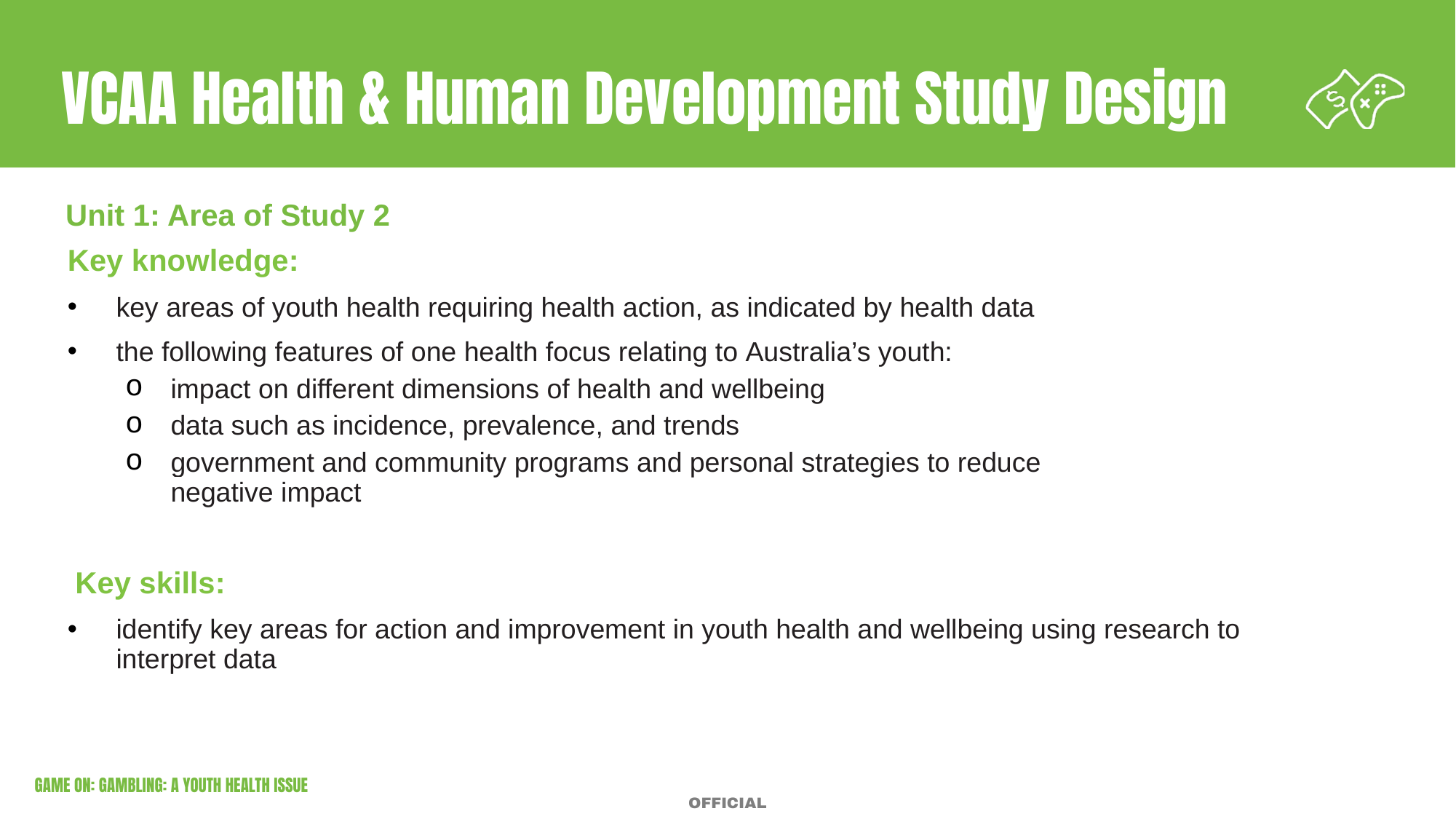

VCAA Health & Human Development Study Design
Unit 1: Area of Study 2
Key knowledge:
key areas of youth health requiring health action, as indicated by health data
the following features of one health focus relating to Australia’s youth:
impact on different dimensions of health and wellbeing
data such as incidence, prevalence, and trends
government and community programs and personal strategies to reduce 
negative impact

Key skills:
identify key areas for action and improvement in youth health and wellbeing using research to interpret data